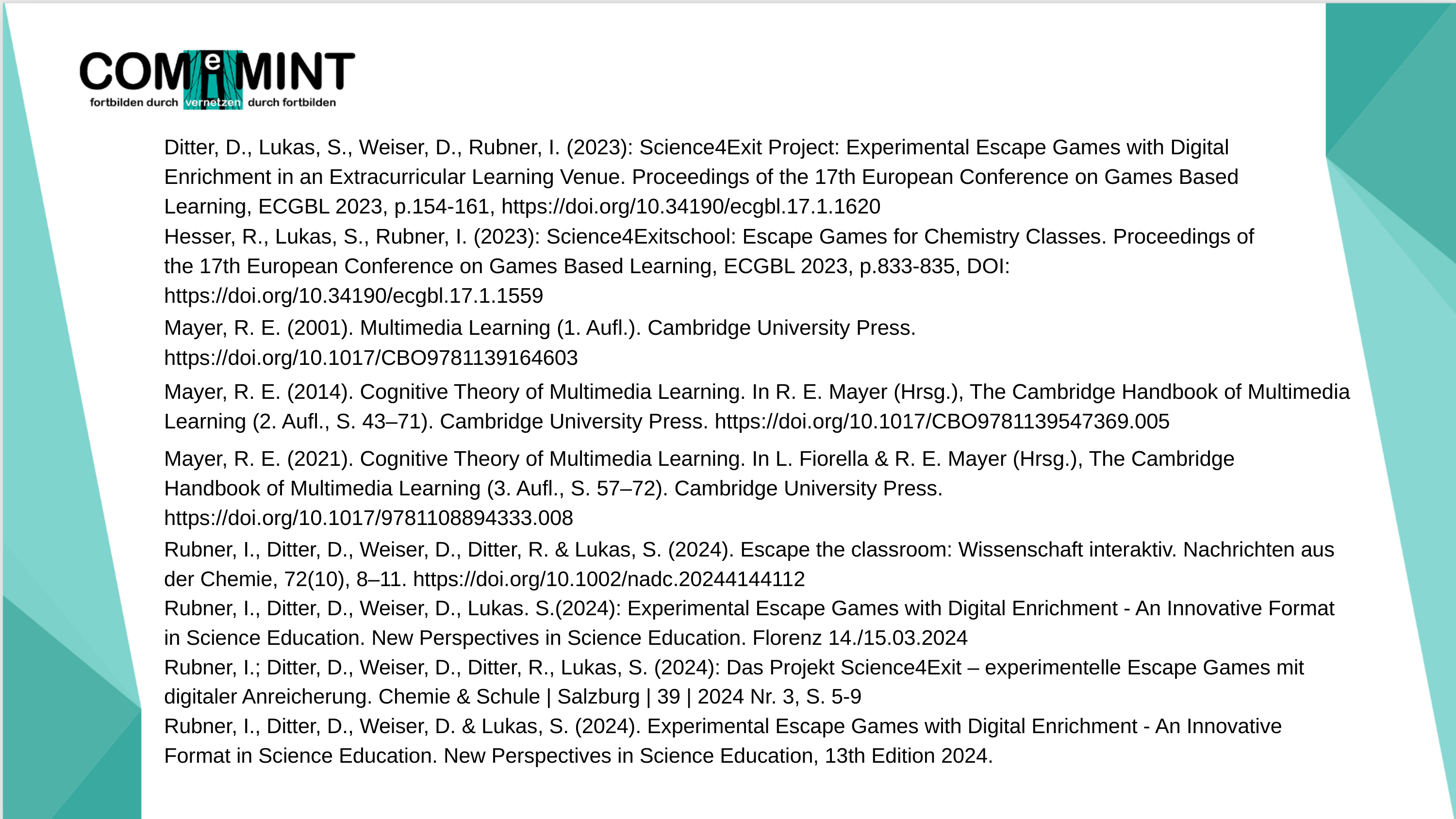

Ditter, D., Lukas, S., Weiser, D., Rubner, I. (2023): Science4Exit Project: Experimental Escape Games with Digital Enrichment in an Extracurricular Learning Venue. Proceedings of the 17th European Conference on Games Based Learning, ECGBL 2023, p.154-161, https://doi.org/10.34190/ecgbl.17.1.1620
Hesser, R., Lukas, S., Rubner, I. (2023): Science4Exitschool: Escape Games for Chemistry Classes. Proceedings of the 17th European Conference on Games Based Learning, ECGBL 2023, p.833-835, DOI: https://doi.org/10.34190/ecgbl.17.1.1559
Mayer, R. E. (2001). Multimedia Learning (1. Aufl.). Cambridge University Press. https://doi.org/10.1017/CBO9781139164603
Mayer, R. E. (2014). Cognitive Theory of Multimedia Learning. In R. E. Mayer (Hrsg.), The Cambridge Handbook of Multimedia Learning (2. Aufl., S. 43–71). Cambridge University Press. https://doi.org/10.1017/CBO9781139547369.005
Mayer, R. E. (2021). Cognitive Theory of Multimedia Learning. In L. Fiorella & R. E. Mayer (Hrsg.), The Cambridge Handbook of Multimedia Learning (3. Aufl., S. 57–72). Cambridge University Press. https://doi.org/10.1017/9781108894333.008
Rubner, I., Ditter, D., Weiser, D., Ditter, R. & Lukas, S. (2024). Escape the classroom: Wissenschaft interaktiv. Nachrichten aus der Chemie, 72(10), 8–11. https://doi.org/10.1002/nadc.20244144112
Rubner, I., Ditter, D., Weiser, D., Lukas. S.(2024): Experimental Escape Games with Digital Enrichment - An Innovative Format in Science Education. New Perspectives in Science Education. Florenz 14./15.03.2024
Rubner, I.; Ditter, D., Weiser, D., Ditter, R., Lukas, S. (2024): Das Projekt Science4Exit – experimentelle Escape Games mit digitaler Anreicherung. Chemie & Schule | Salzburg | 39 | 2024 Nr. 3, S. 5-9
Rubner, I., Ditter, D., Weiser, D. & Lukas, S. (2024). Experimental Escape Games with Digital Enrichment - An Innovative Format in Science Education. New Perspectives in Science Education, 13th Edition 2024.